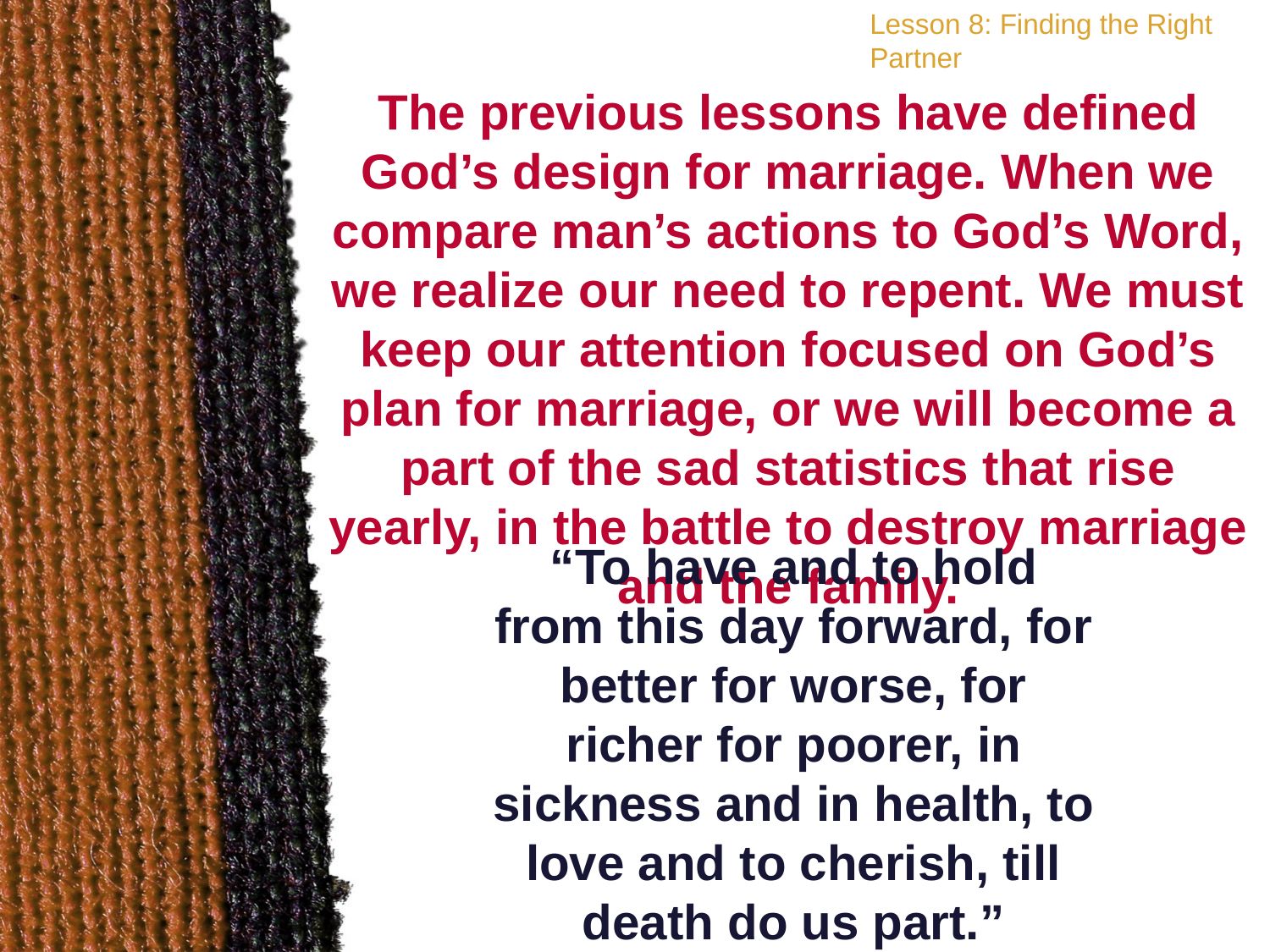

Lesson 8: Finding the Right Partner
The previous lessons have defined God’s design for marriage. When we compare man’s actions to God’s Word, we realize our need to repent. We must keep our attention focused on God’s plan for marriage, or we will become a part of the sad statistics that rise yearly, in the battle to destroy marriage and the family.
“To have and to hold from this day forward, for better for worse, for richer for poorer, in sickness and in health, to love and to cherish, till death do us part.”